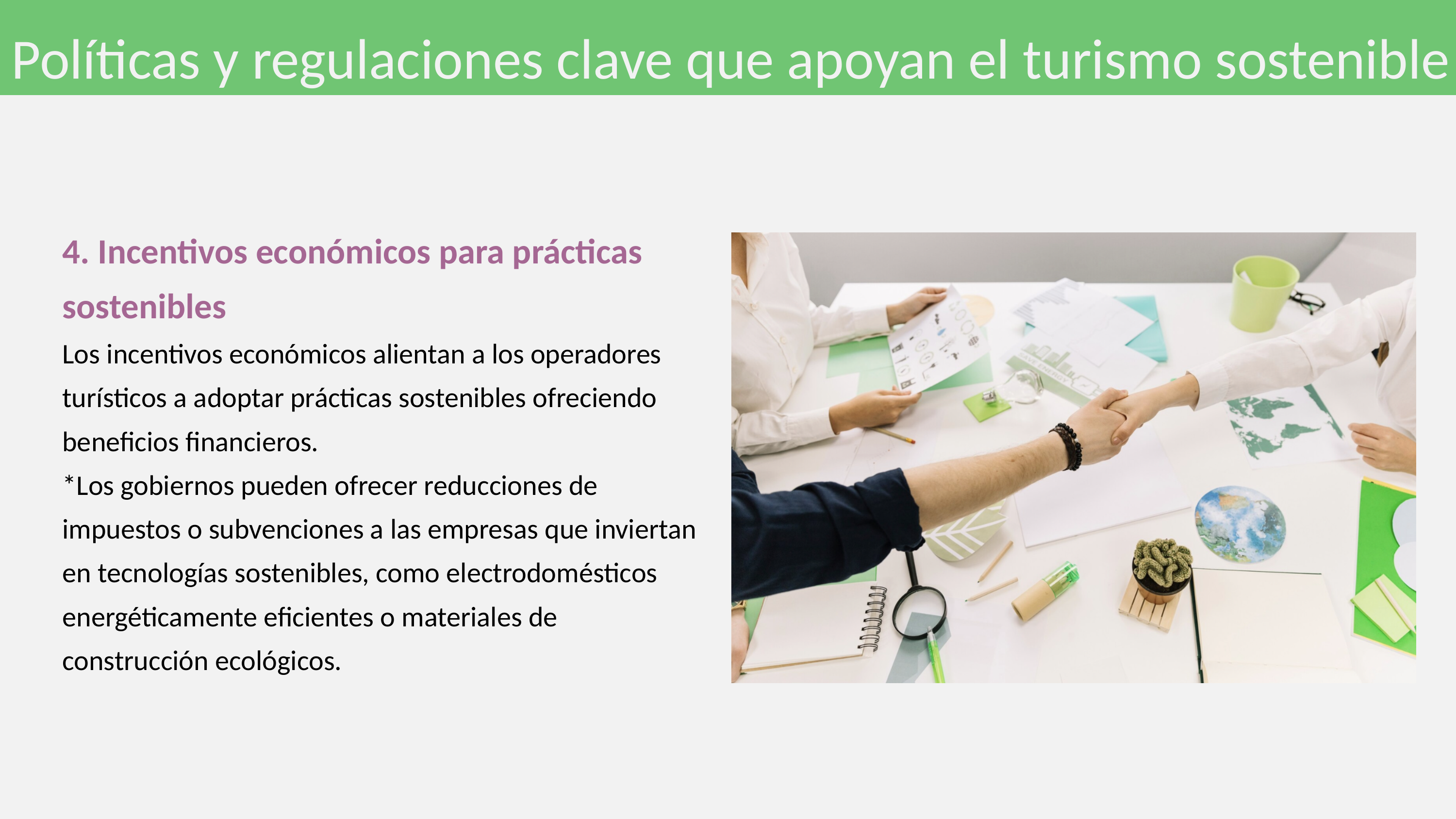

Políticas y regulaciones clave que apoyan el turismo sostenible

4. Incentivos económicos para prácticas sostenibles
Los incentivos económicos alientan a los operadores turísticos a adoptar prácticas sostenibles ofreciendo beneficios financieros.
*Los gobiernos pueden ofrecer reducciones de impuestos o subvenciones a las empresas que inviertan en tecnologías sostenibles, como electrodomésticos energéticamente eficientes o materiales de construcción ecológicos.